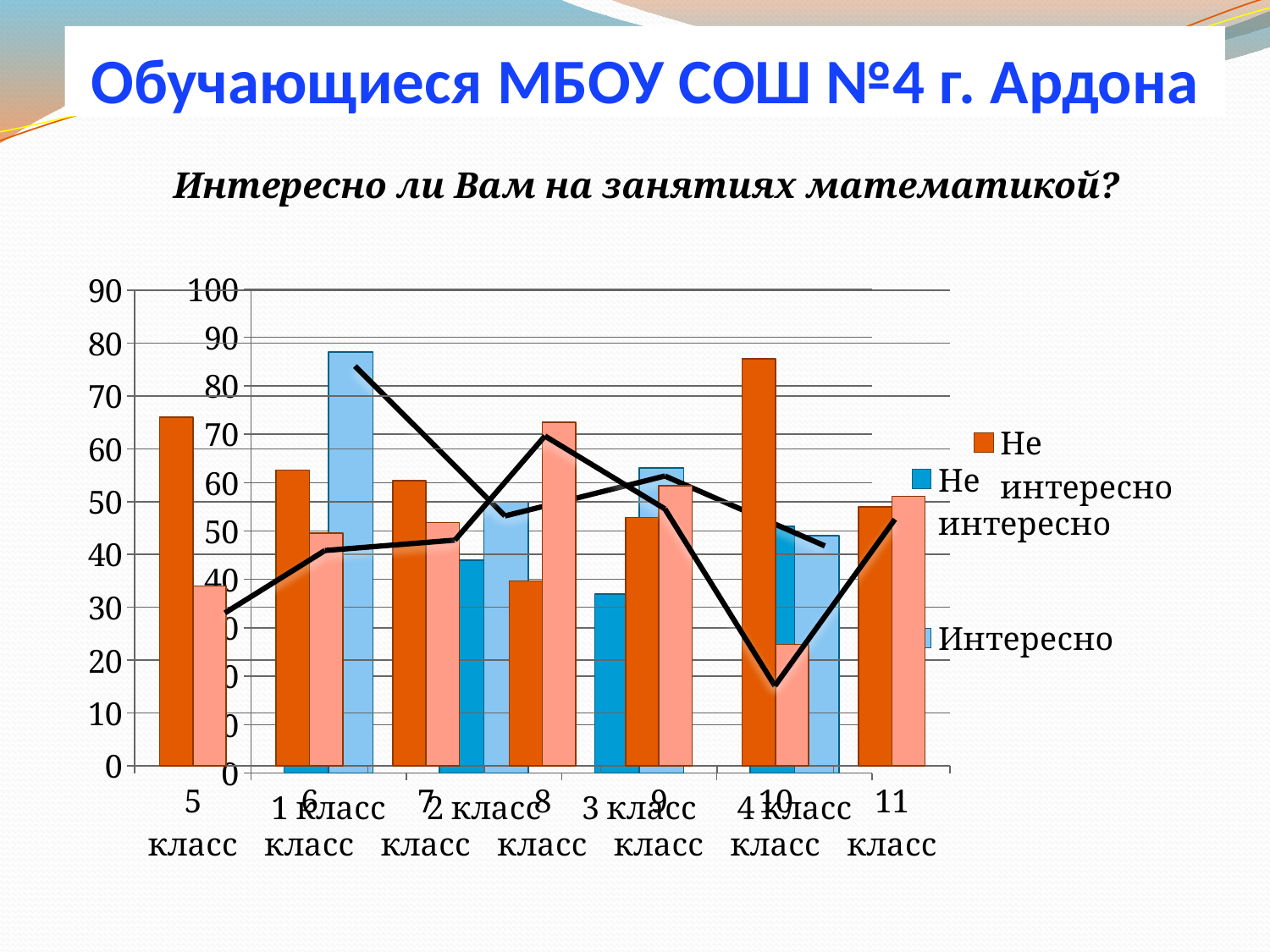

# Обучающиеся МБОУ СОШ №4 г. Ардона
Интересно ли Вам на занятиях математикой?

### Chart

| Category | Не интересно | Интересно |
|---|---|---|
| 5 класс | 66.0 | 34.0 |
| 6 класс | 56.0 | 44.0 |
| 7 класс | 54.0 | 46.0 |
| 8 класс | 35.0 | 65.0 |
| 9 класс | 47.0 | 53.0 |
| 10 класс | 77.0 | 23.0 |
| 11 класс | 49.0 | 51.0 |

### Chart

| Category | Не интересно | Интересно |
|---|---|---|
| 1 класс | 13.0 | 87.0 |
| 2 класс | 44.0 | 56.0 |
| 3 класс | 37.0 | 63.0 |
| 4 класс | 51.0 | 49.0 |